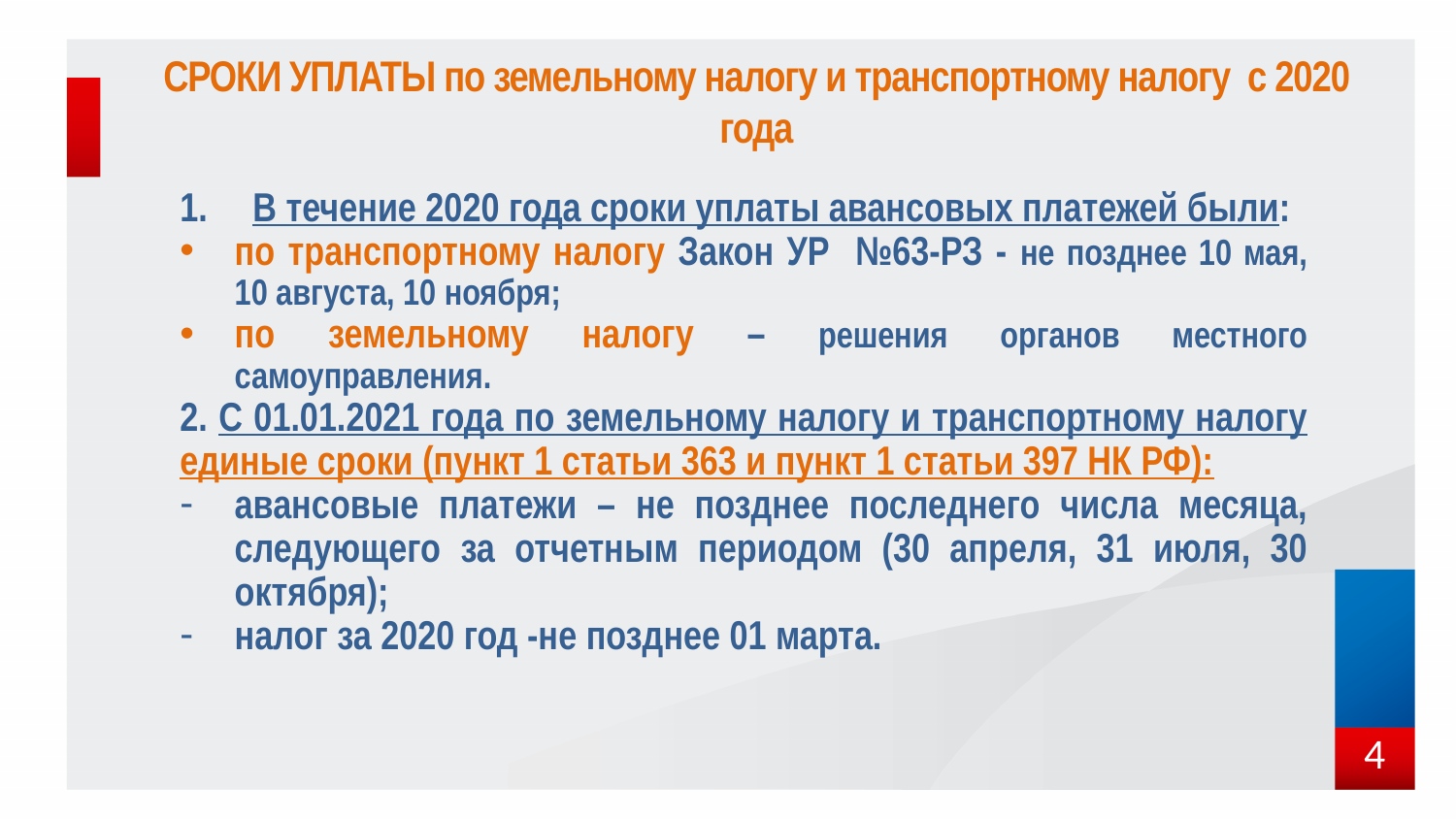

# СРОКИ УПЛАТЫ по земельному налогу и транспортному налогу  с 2020 года

В течение 2020 года сроки уплаты авансовых платежей были:
по транспортному налогу Закон УР  №63-РЗ - не позднее 10 мая, 10 августа, 10 ноября;
по земельному налогу – решения органов местного самоуправления.
2. С 01.01.2021 года по земельному налогу и транспортному налогу единые сроки (пункт 1 статьи 363 и пункт 1 статьи 397 НК РФ):
авансовые платежи – не позднее последнего числа месяца, следующего за отчетным периодом (30 апреля, 31 июля, 30 октября);
налог за 2020 год -не позднее 01 марта.

4